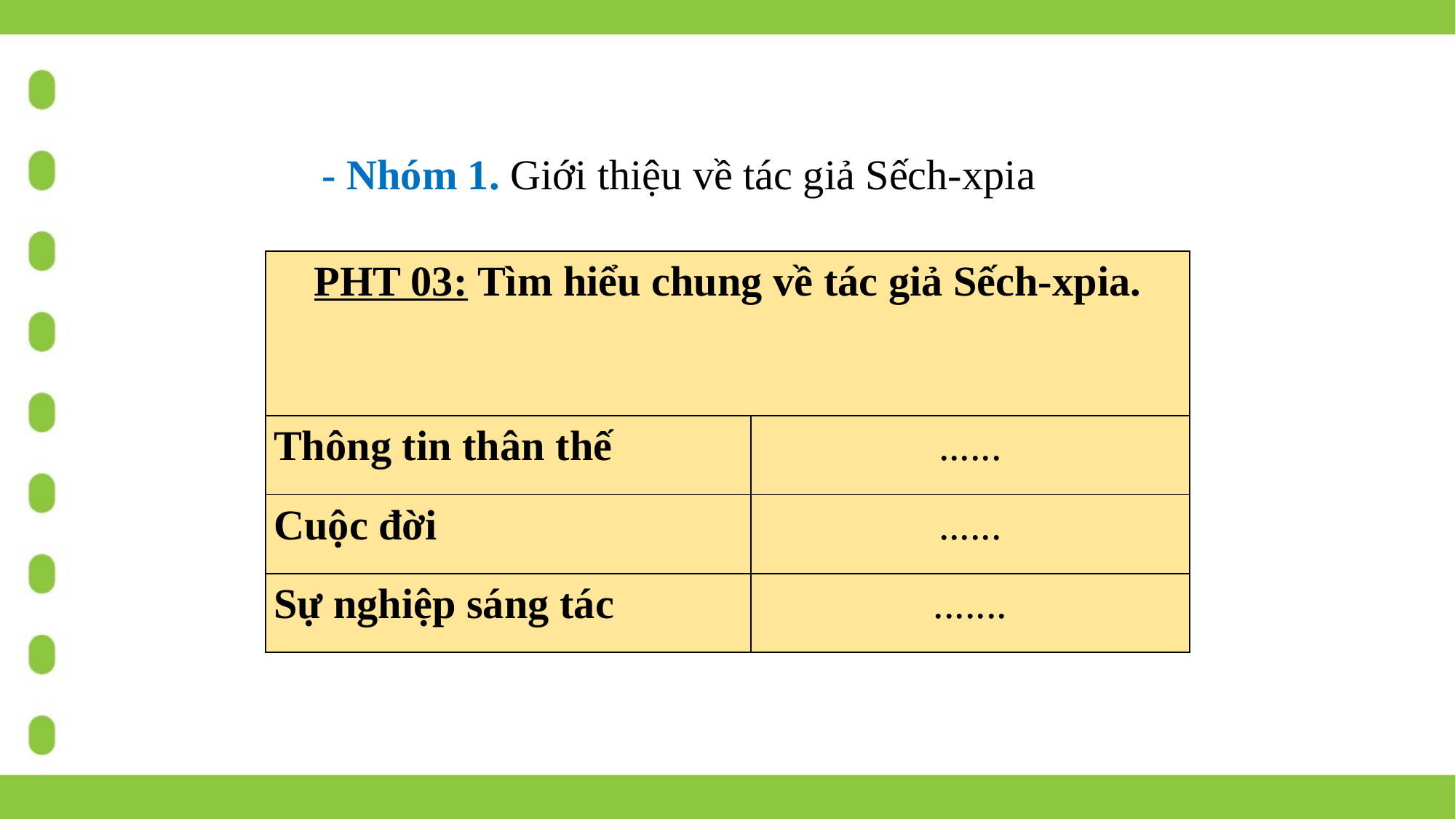

- Nhóm 1. Giới thiệu về tác giả Sếch-xpia
| PHT 03: Tìm hiểu chung về tác giả Sếch-xpia. |  |
| --- | --- |
| Thông tin thân thế | ...... |
| Cuộc đời | ...... |
| Sự nghiệp sáng tác | ....... |